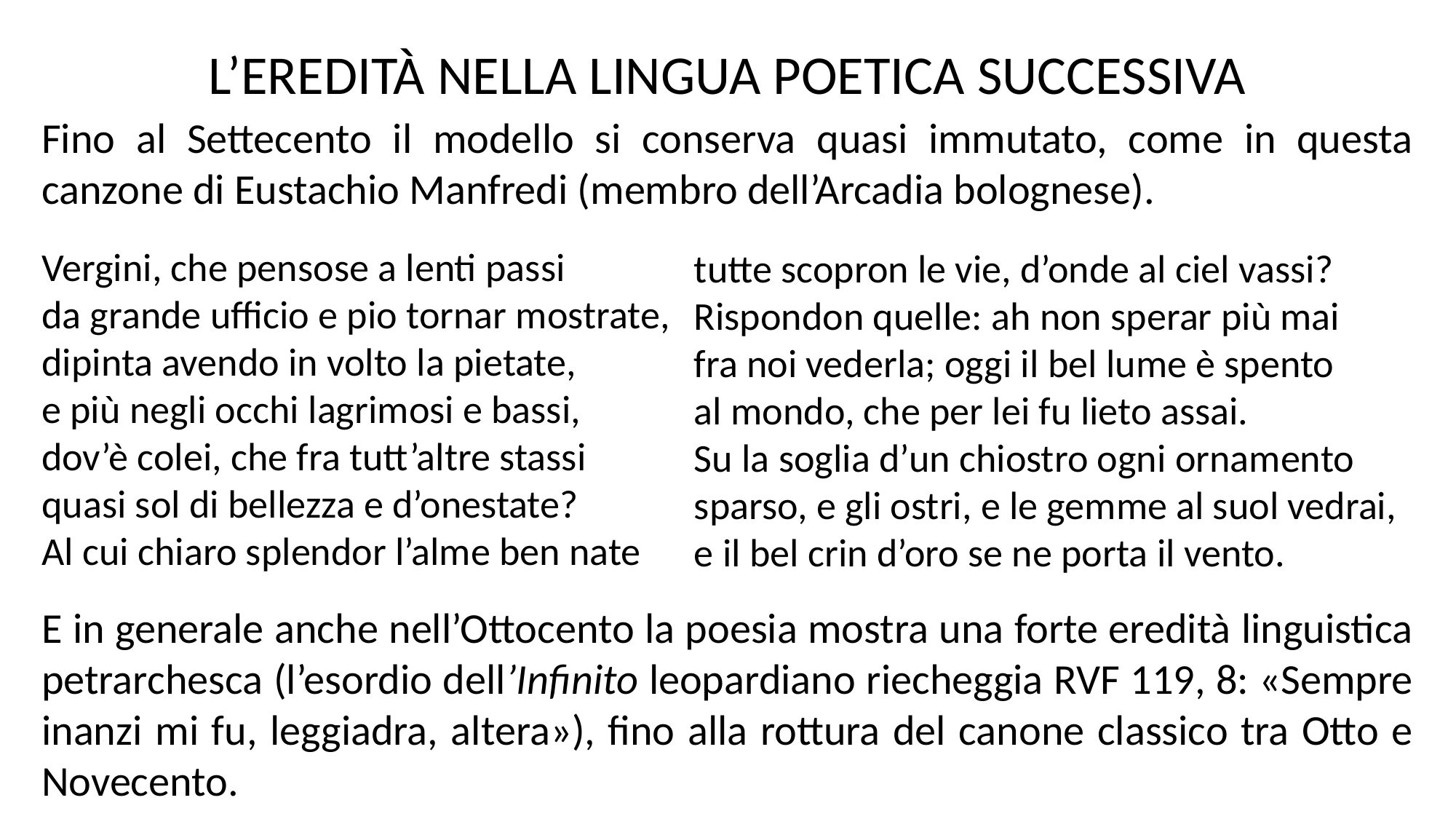

L’EREDITÀ NELLA LINGUA POETICA SUCCESSIVA
Fino al Settecento il modello si conserva quasi immutato, come in questa canzone di Eustachio Manfredi (membro dell’Arcadia bolognese).
Vergini, che pensose a lenti passi
da grande ufficio e pio tornar mostrate,
dipinta avendo in volto la pietate,
e più negli occhi lagrimosi e bassi,
dov’è colei, che fra tutt’altre stassi
quasi sol di bellezza e d’onestate?
Al cui chiaro splendor l’alme ben nate
tutte scopron le vie, d’onde al ciel vassi?
Rispondon quelle: ah non sperar più mai
fra noi vederla; oggi il bel lume è spento
al mondo, che per lei fu lieto assai.
Su la soglia d’un chiostro ogni ornamento
sparso, e gli ostri, e le gemme al suol vedrai,
e il bel crin d’oro se ne porta il vento.
E in generale anche nell’Ottocento la poesia mostra una forte eredità linguistica petrarchesca (l’esordio dell’Infinito leopardiano riecheggia RVF 119, 8: «Sempre inanzi mi fu, leggiadra, altera»), fino alla rottura del canone classico tra Otto e Novecento.